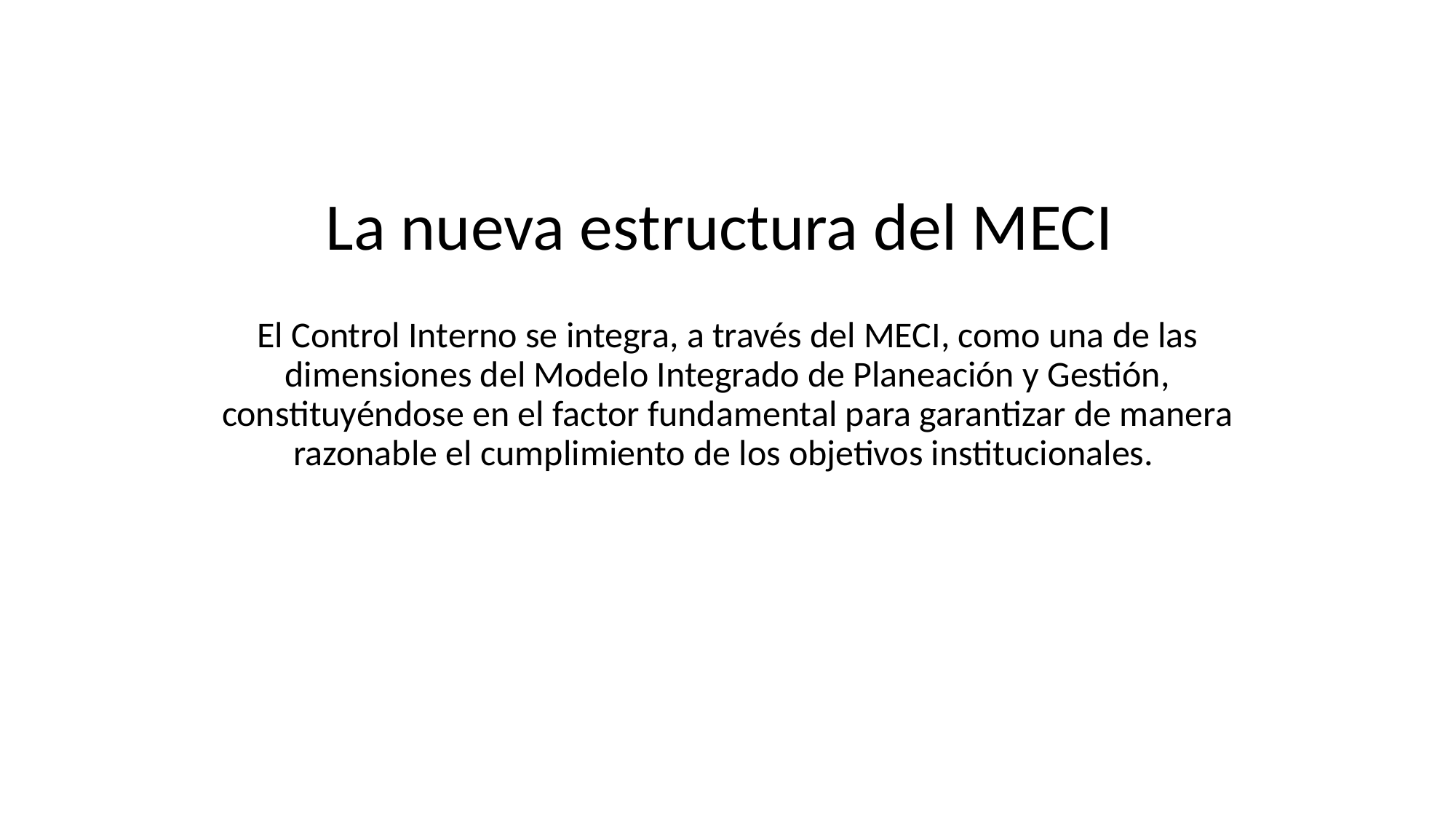

# La nueva estructura del MECI
El Control Interno se integra, a través del MECI, como una de las dimensiones del Modelo Integrado de Planeación y Gestión, constituyéndose en el factor fundamental para garantizar de manera razonable el cumplimiento de los objetivos institucionales.